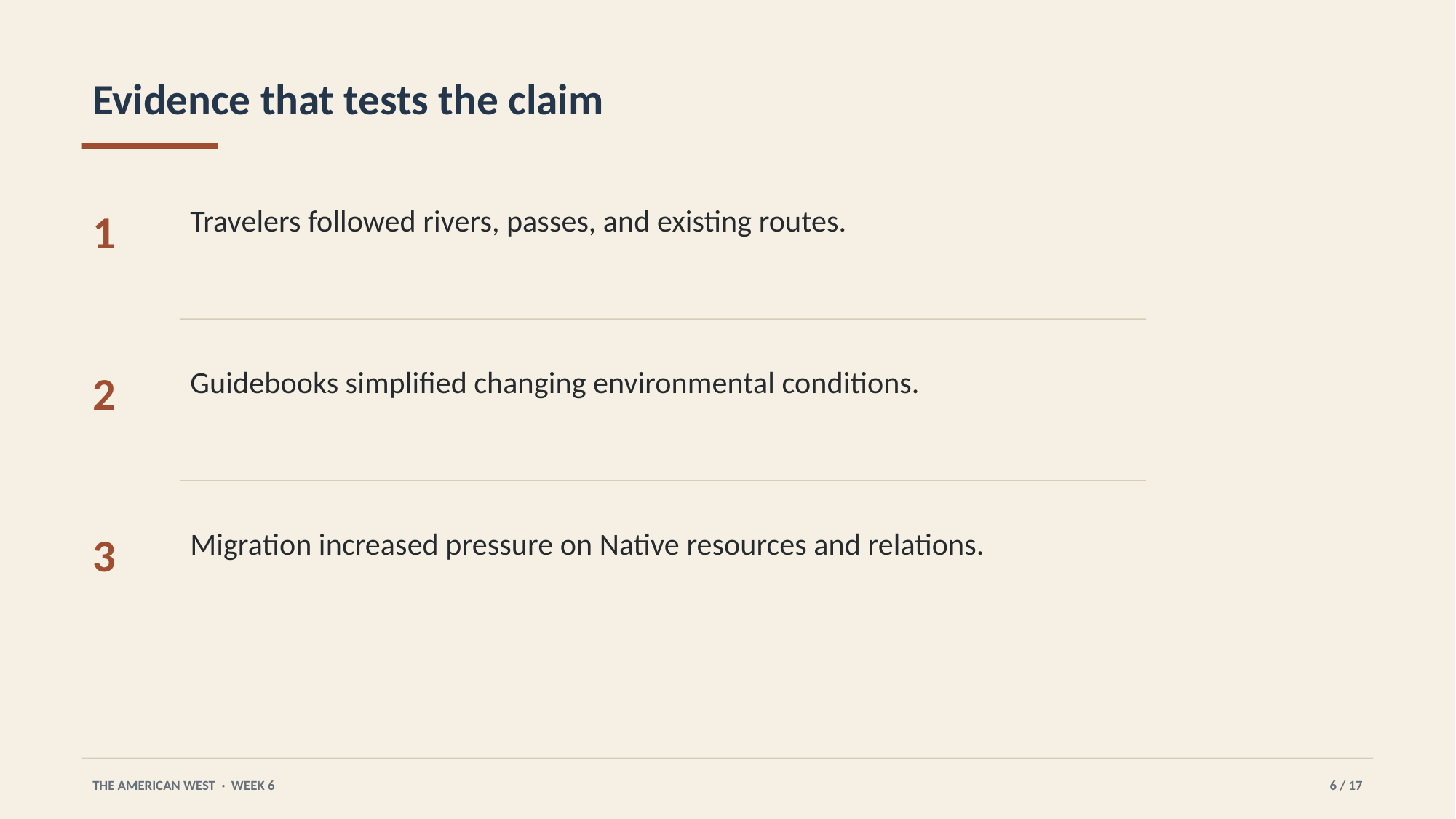

Evidence that tests the claim

Travelers followed rivers, passes, and existing routes.
1

Guidebooks simplified changing environmental conditions.
2

Migration increased pressure on Native resources and relations.
3

THE AMERICAN WEST  ·  WEEK 6
6 / 17